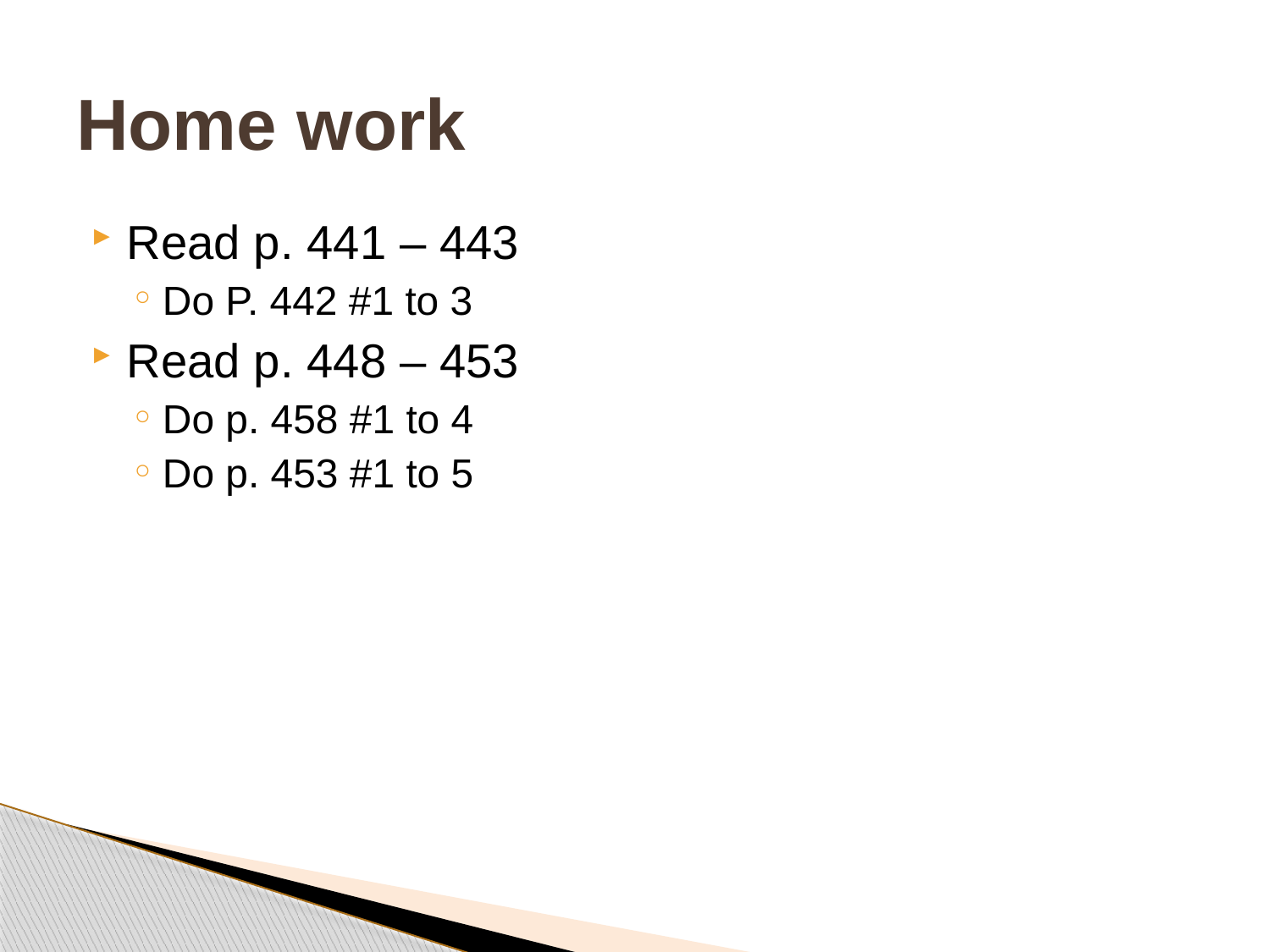

# Home work
Read p. 441 – 443
Do P. 442 #1 to 3
Read p. 448 – 453
Do p. 458 #1 to 4
Do p. 453 #1 to 5